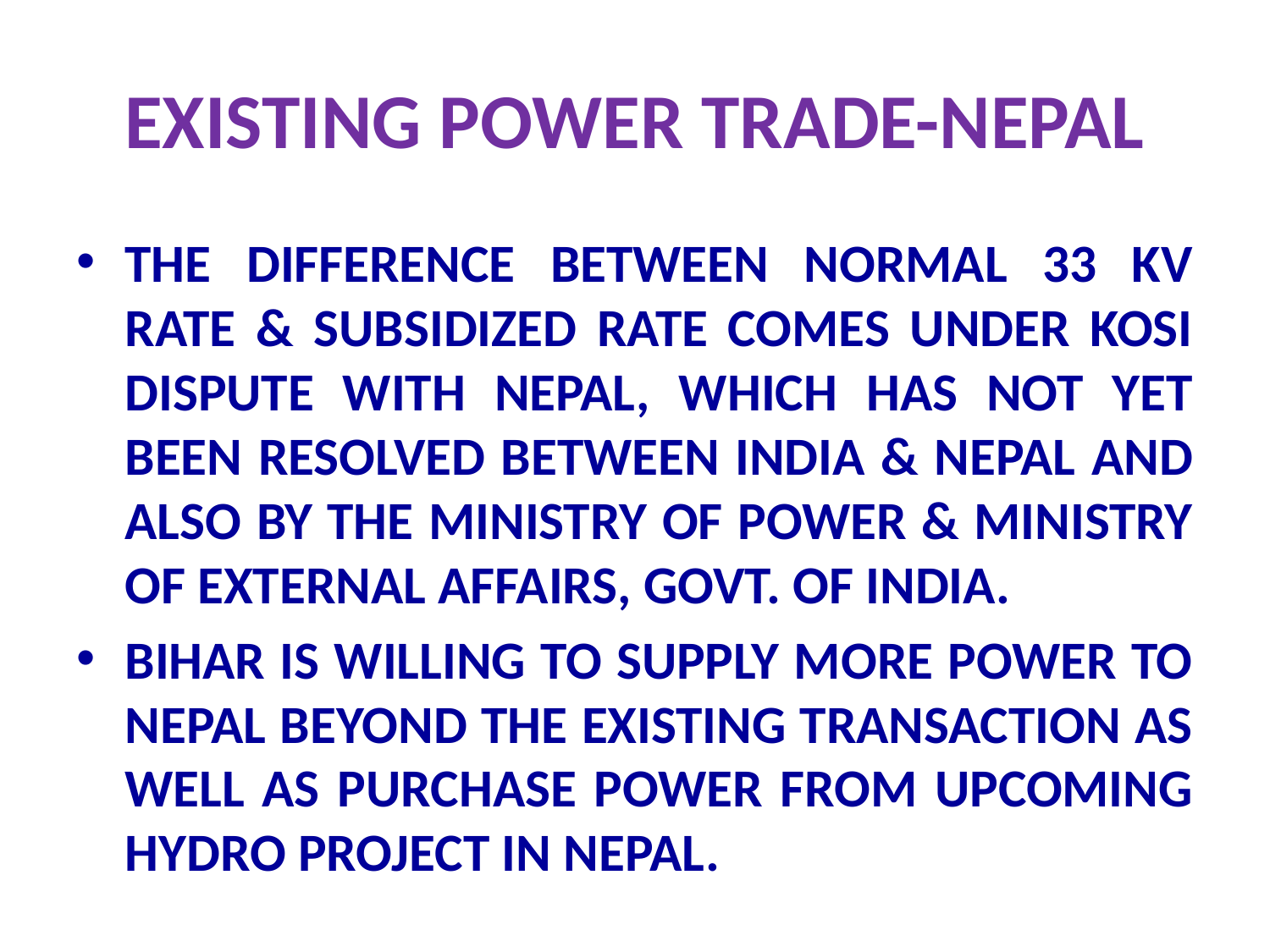

# EXISTING POWER TRADE-NEPAL
THE DIFFERENCE BETWEEN NORMAL 33 KV RATE & SUBSIDIZED RATE COMES UNDER KOSI DISPUTE WITH NEPAL, WHICH HAS NOT YET BEEN RESOLVED BETWEEN INDIA & NEPAL AND ALSO BY THE MINISTRY OF POWER & MINISTRY OF EXTERNAL AFFAIRS, GOVT. OF INDIA.
BIHAR IS WILLING TO SUPPLY MORE POWER TO NEPAL BEYOND THE EXISTING TRANSACTION AS WELL AS PURCHASE POWER FROM UPCOMING HYDRO PROJECT IN NEPAL.